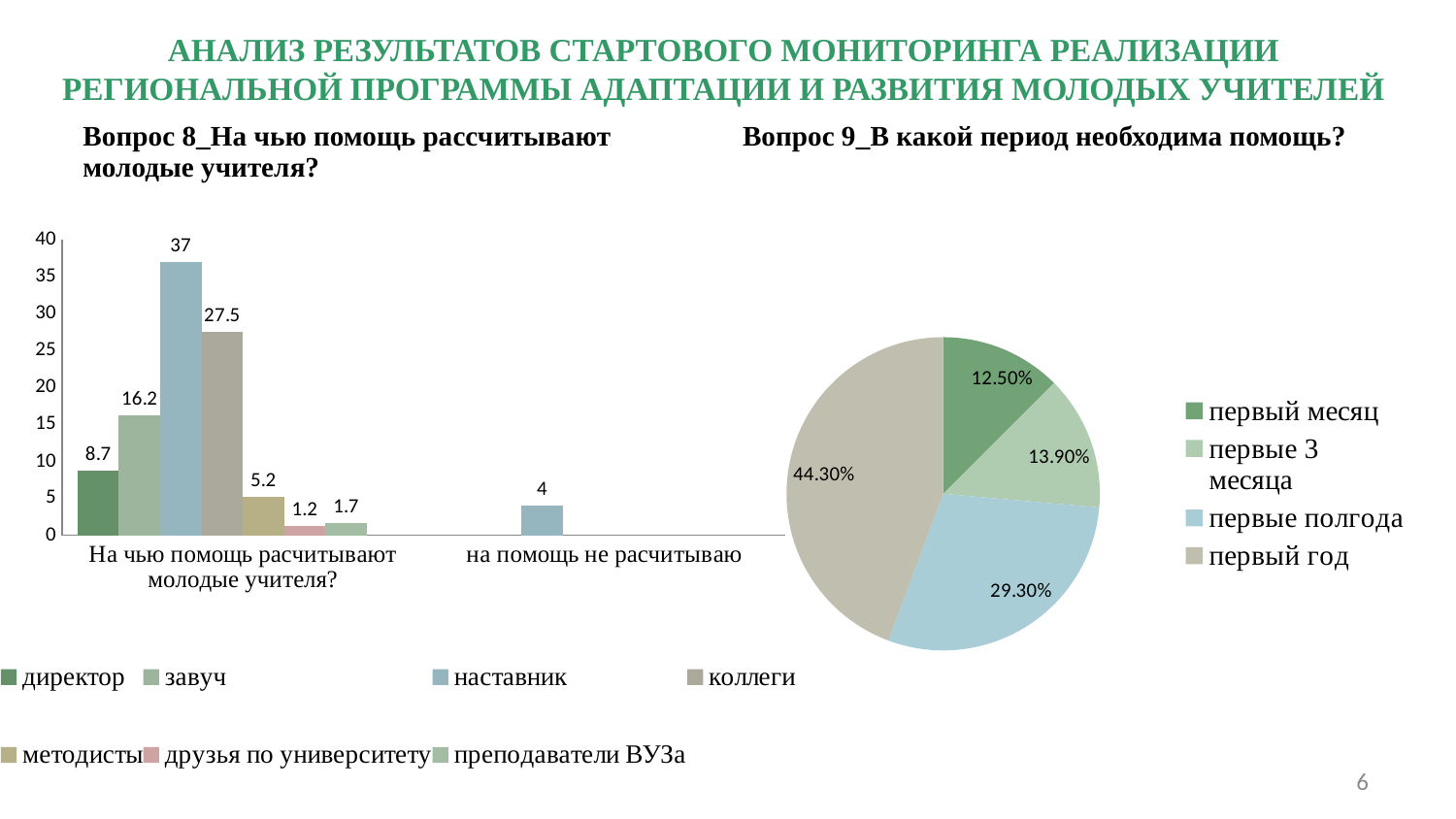

# АНАЛИЗ РЕЗУЛЬТАТОВ СТАРТОВОГО МОНИТОРИНГА РЕАЛИЗАЦИИ РЕГИОНАЛЬНОЙ ПРОГРАММЫ АДАПТАЦИИ И РАЗВИТИЯ МОЛОДЫХ УЧИТЕЛЕЙ
| Вопрос 8\_На чью помощь рассчитывают молодые учителя? | Вопрос 9\_В какой период необходима помощь? |
| --- | --- |

### Chart

| Category | Какой период необходима помощь? |
|---|---|
| первый месяц | 0.125 |
| первые 3 месяца | 0.139 |
| первые полгода | 0.2930000000000003 |
| первый год | 0.443 |

### Chart

| Category | директор | завуч | наставник | коллеги | методисты | друзья по университету | преподаватели ВУЗа | на помощь не расчитываю |
|---|---|---|---|---|---|---|---|---|
| На чью помощь расчитывают молодые учителя? | 8.700000000000001 | 16.2 | 37.0 | 27.5 | 5.2 | 1.2 | 1.7 | None |
| на помощь не расчитываю | None | None | 4.0 | None | None | None | None | None |
6